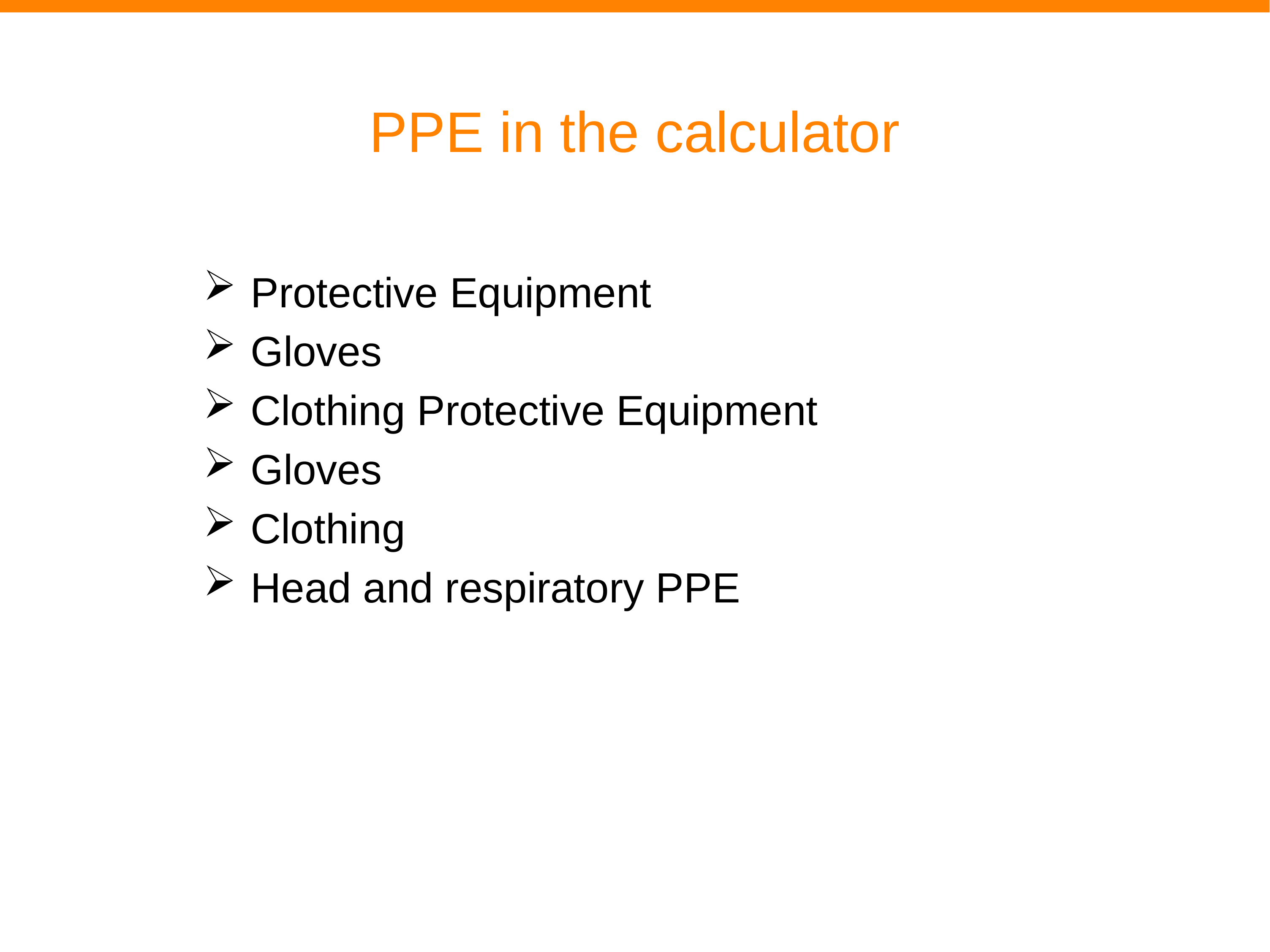

# PPE in the calculator
Protective Equipment
Gloves
Clothing Protective Equipment
Gloves
Clothing
Head and respiratory PPE